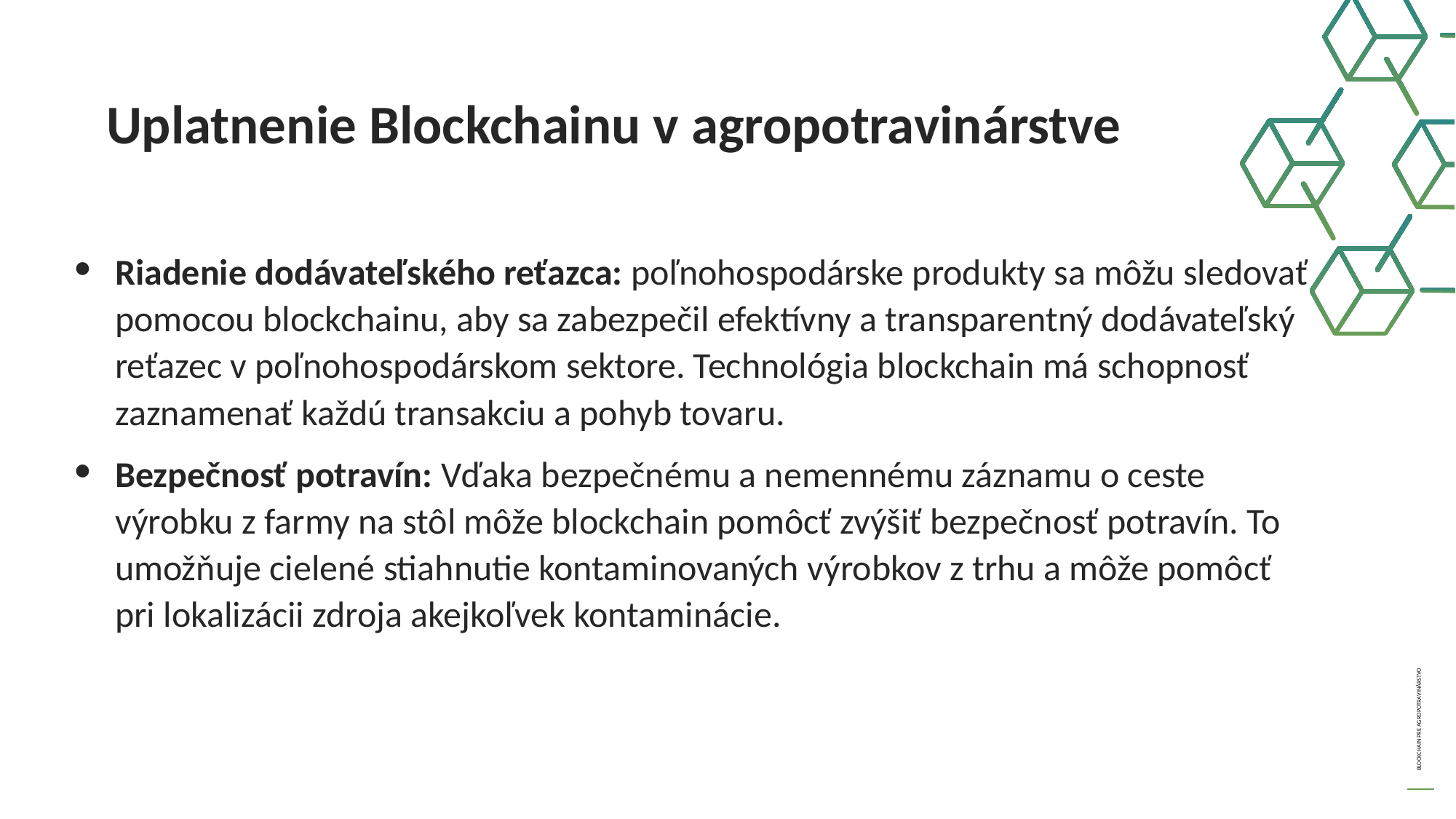

Uplatnenie Blockchainu v agropotravinárstve
Riadenie dodávateľského reťazca: poľnohospodárske produkty sa môžu sledovať pomocou blockchainu, aby sa zabezpečil efektívny a transparentný dodávateľský reťazec v poľnohospodárskom sektore. Technológia blockchain má schopnosť zaznamenať každú transakciu a pohyb tovaru.
Bezpečnosť potravín: Vďaka bezpečnému a nemennému záznamu o ceste výrobku z farmy na stôl môže blockchain pomôcť zvýšiť bezpečnosť potravín. To umožňuje cielené stiahnutie kontaminovaných výrobkov z trhu a môže pomôcť pri lokalizácii zdroja akejkoľvek kontaminácie.